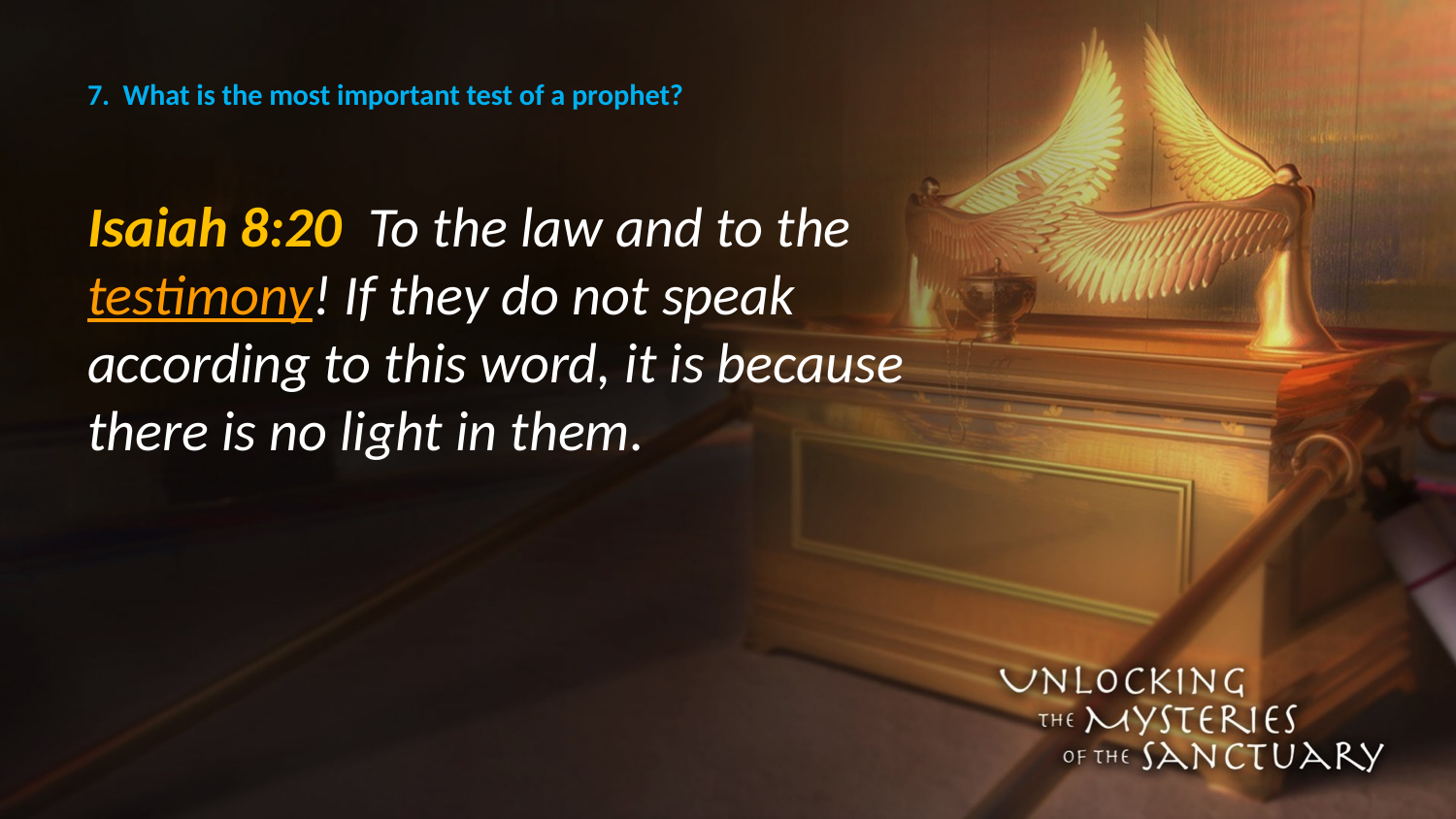

# 7.  What is the most important test of a prophet?

Isaiah 8:20  To the law and to the testimony! If they do not speak according to this word, it is because there is no light in them.